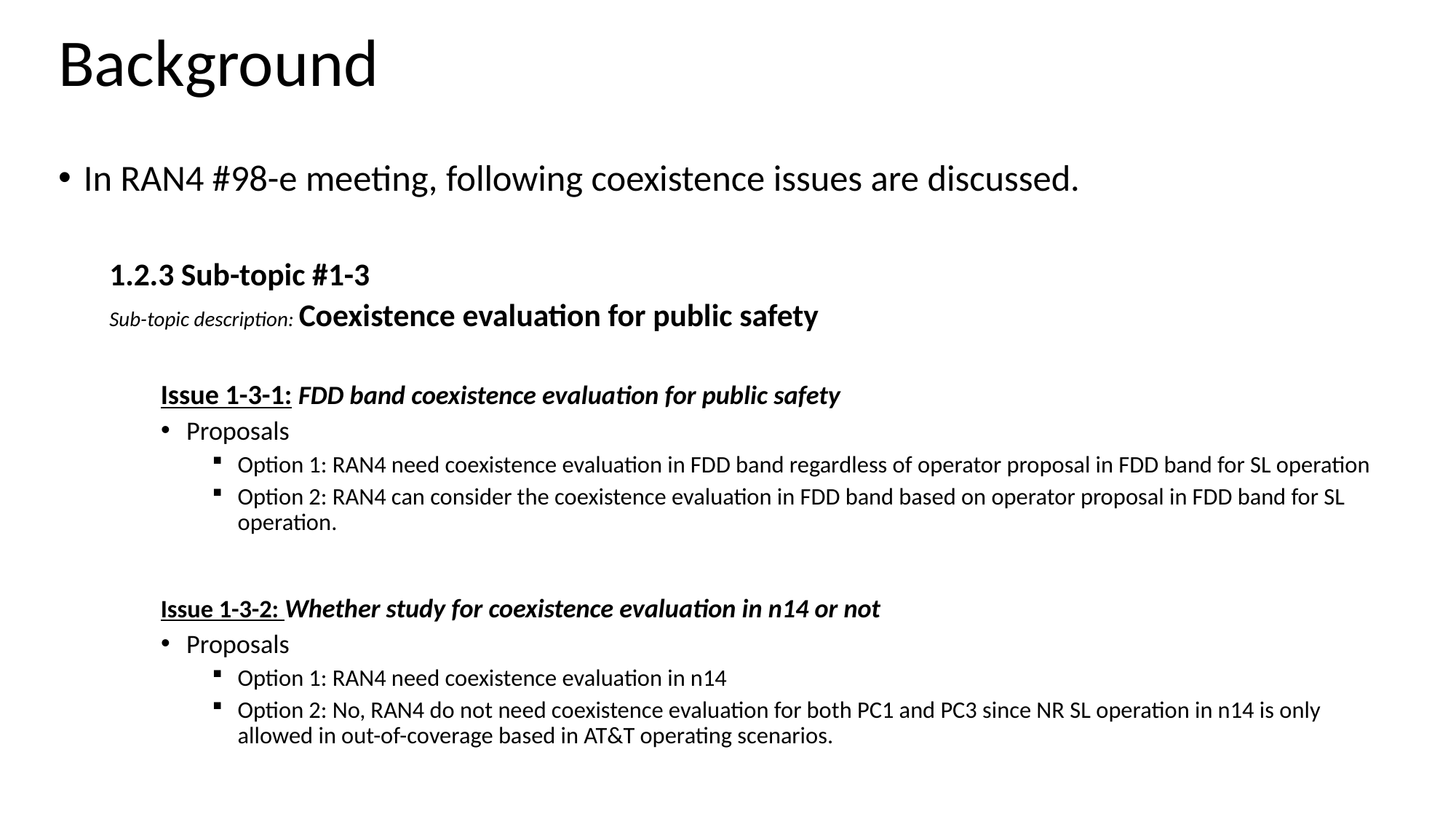

# Background
In RAN4 #98-e meeting, following coexistence issues are discussed.

1.2.3 Sub-topic #1-3
Sub-topic description: Coexistence evaluation for public safety

Issue 1-3-1: FDD band coexistence evaluation for public safety
Proposals
Option 1: RAN4 need coexistence evaluation in FDD band regardless of operator proposal in FDD band for SL operation
Option 2: RAN4 can consider the coexistence evaluation in FDD band based on operator proposal in FDD band for SL operation.

Issue 1-3-2: Whether study for coexistence evaluation in n14 or not
Proposals
Option 1: RAN4 need coexistence evaluation in n14
Option 2: No, RAN4 do not need coexistence evaluation for both PC1 and PC3 since NR SL operation in n14 is only allowed in out-of-coverage based in AT&T operating scenarios.